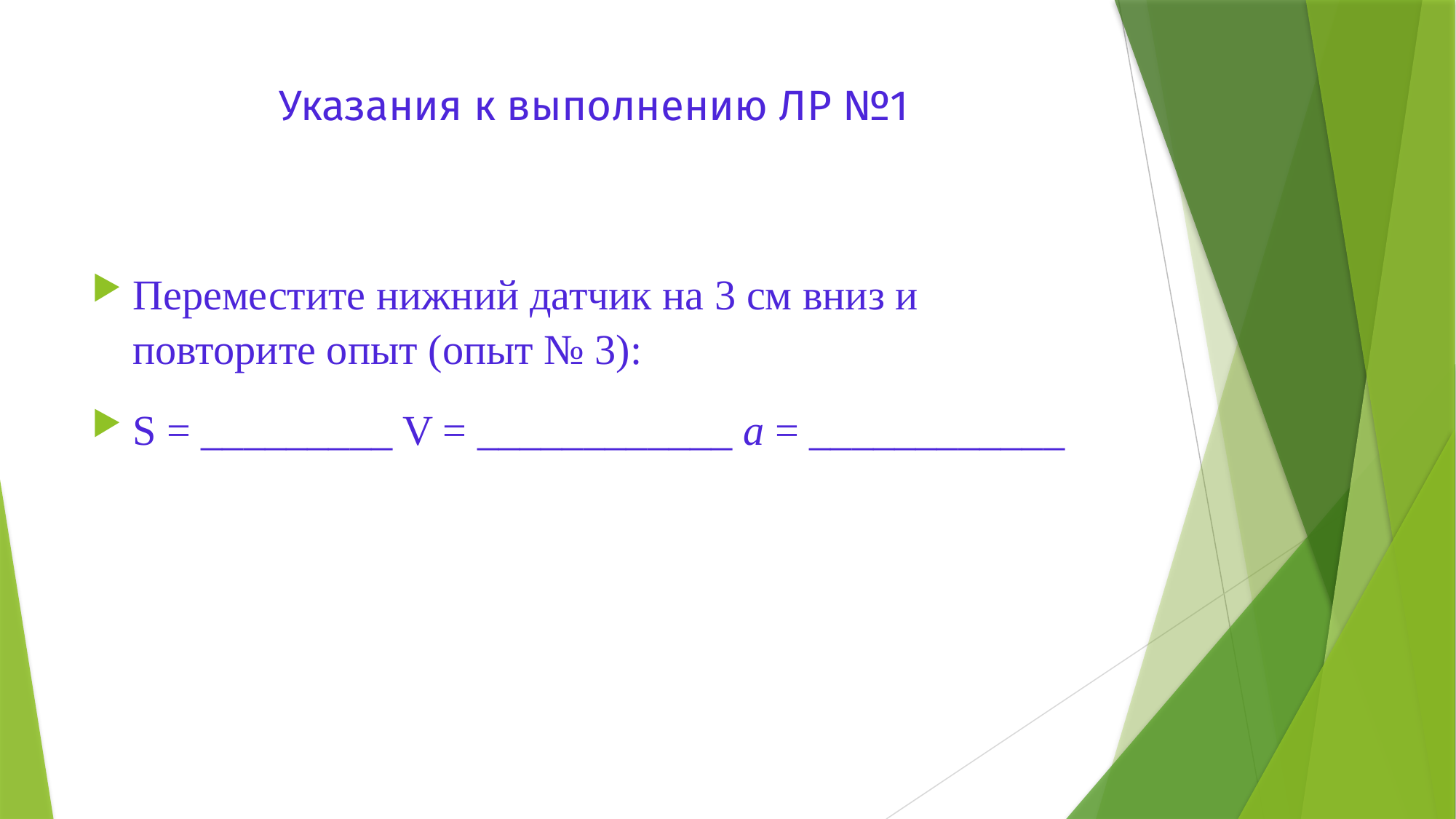

# Указания к выполнению ЛР №1
Переместите нижний датчик на 3 см вниз и повторите опыт (опыт № 3):
S = _________ V = ____________ а = ____________